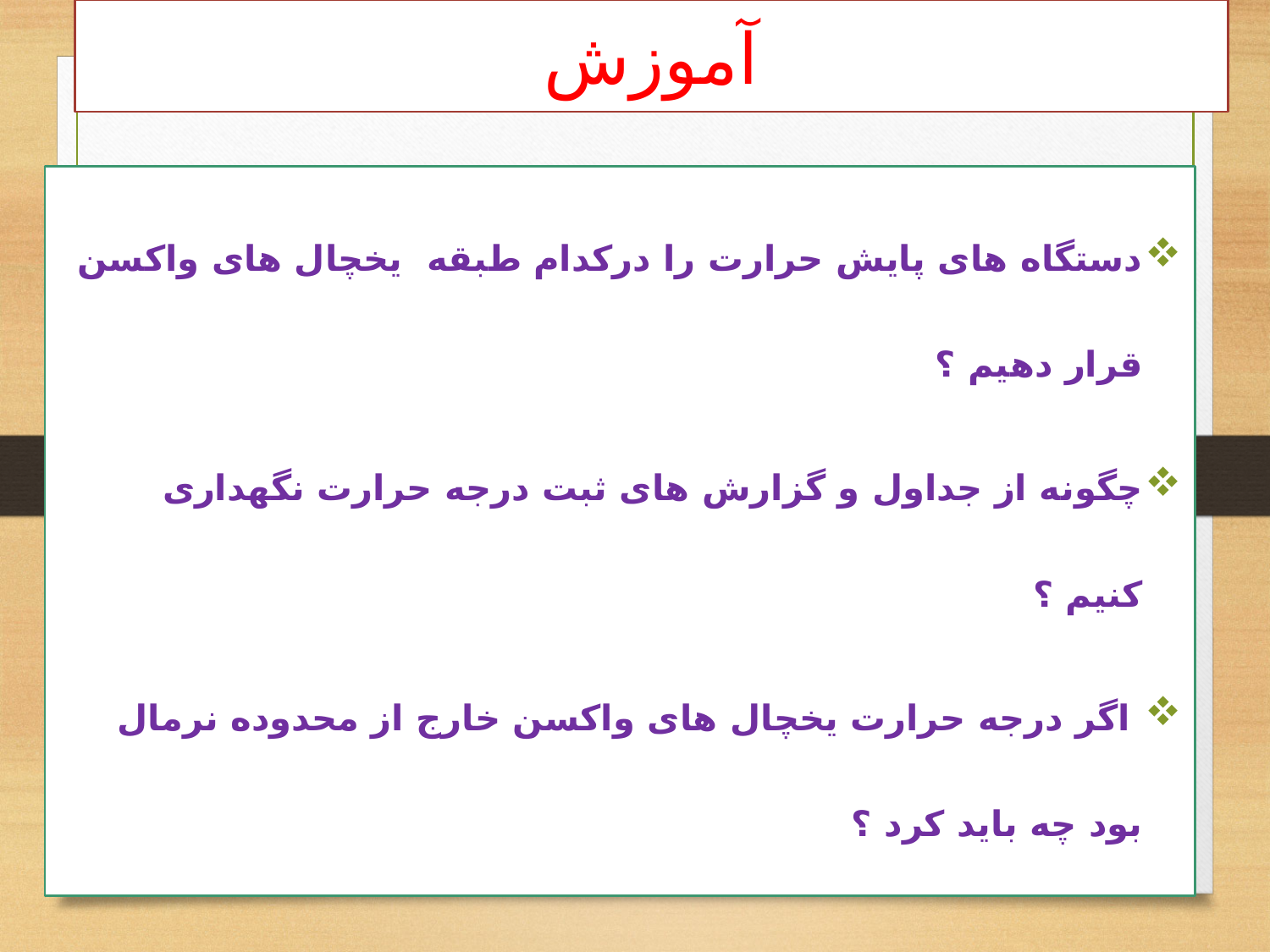

# آموزش
دستگاه های پایش حرارت را درکدام طبقه  یخچال های واکسن قرار دهیم ؟
چگونه از جداول و گزارش های ثبت درجه حرارت نگهداری کنیم ؟
 اگر درجه حرارت یخچال های واکسن خارج از محدوده نرمال بود چه باید کرد ؟